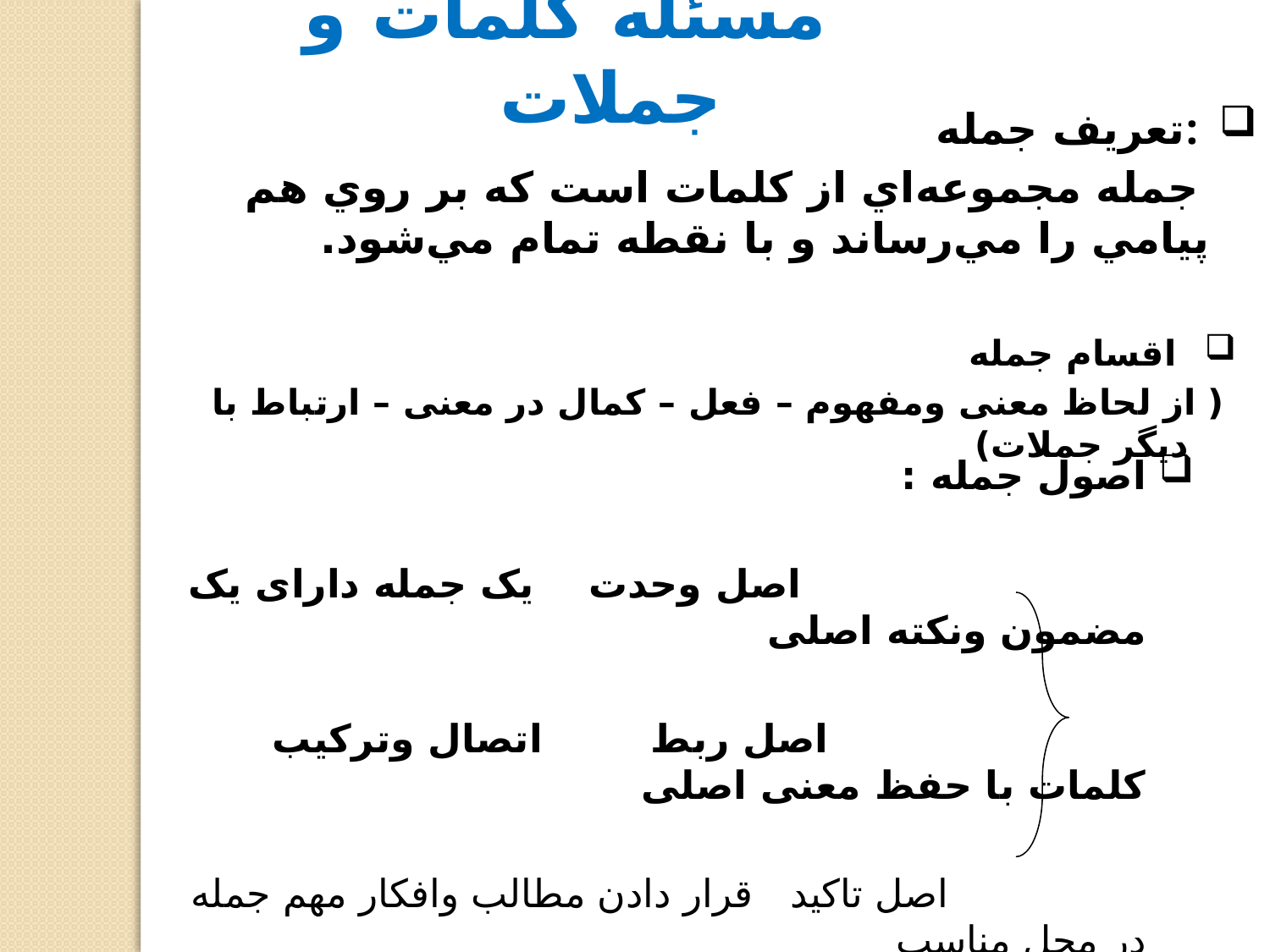

مسئله كلمات و جملات

 :تعريف جمله
    جمله مجموعه‌اي از كلمات است كه بر روي هم پيامي را مي‌رساند و با نقطه تمام مي‌شود.

 اقسام جمله
 ( از لحاظ معنی ومفهوم – فعل – کمال در معنی – ارتباط با ديگر جملات)

اصول جمله :

                             اصل وحدت    يک جمله دارای يک مضمون ونکته اصلی

                           اصل ربط        اتصال وترکيب کلمات با حفظ معنی اصلی

                    اصل تاكيد   قرار دادن مطالب وافکار مهم جمله در محل مناسب